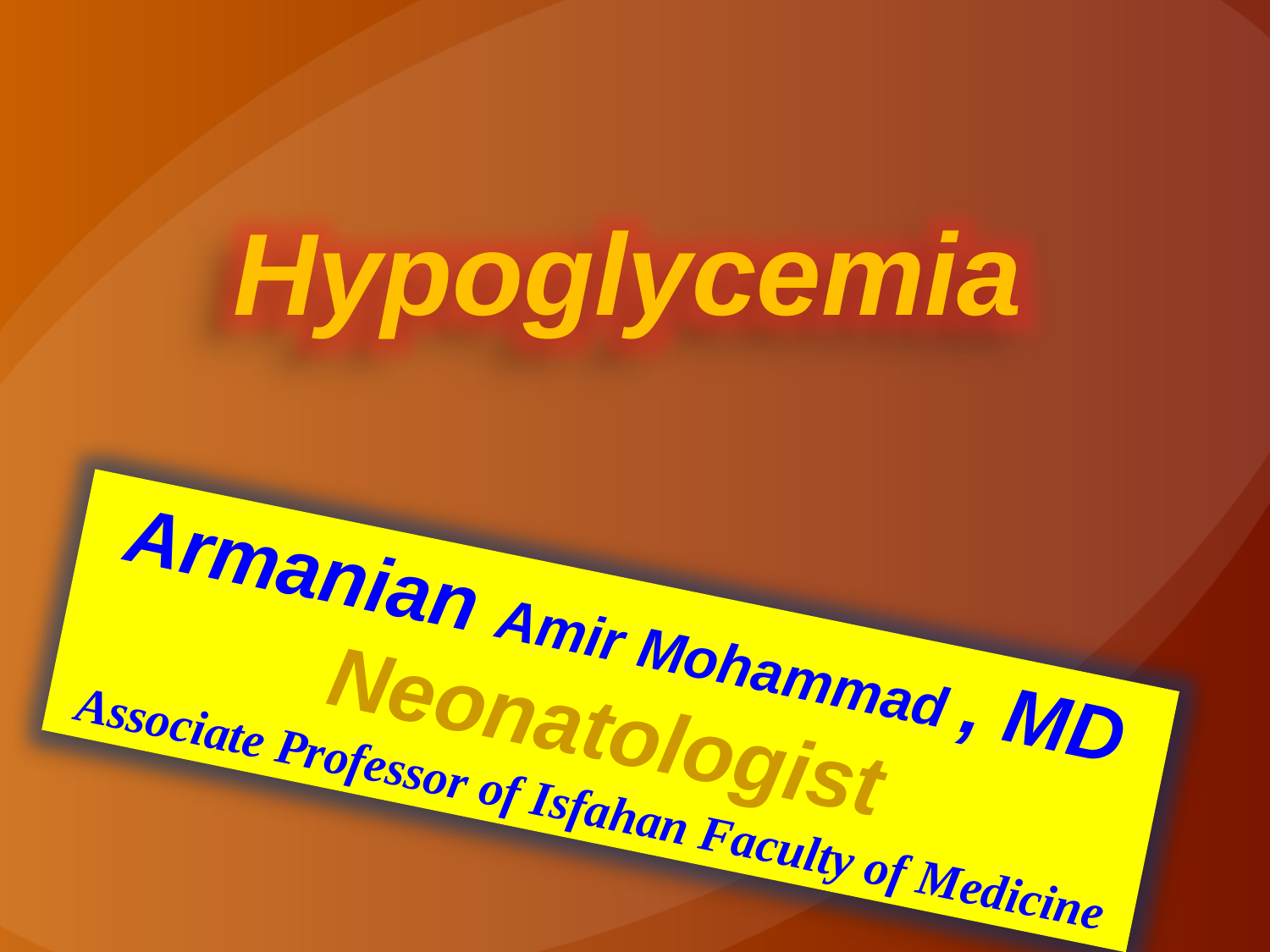

Hypoglycemia

Armanian Amir Mohammad , MD
Neonatologist
Associate Professor of Isfahan Faculty of Medicine